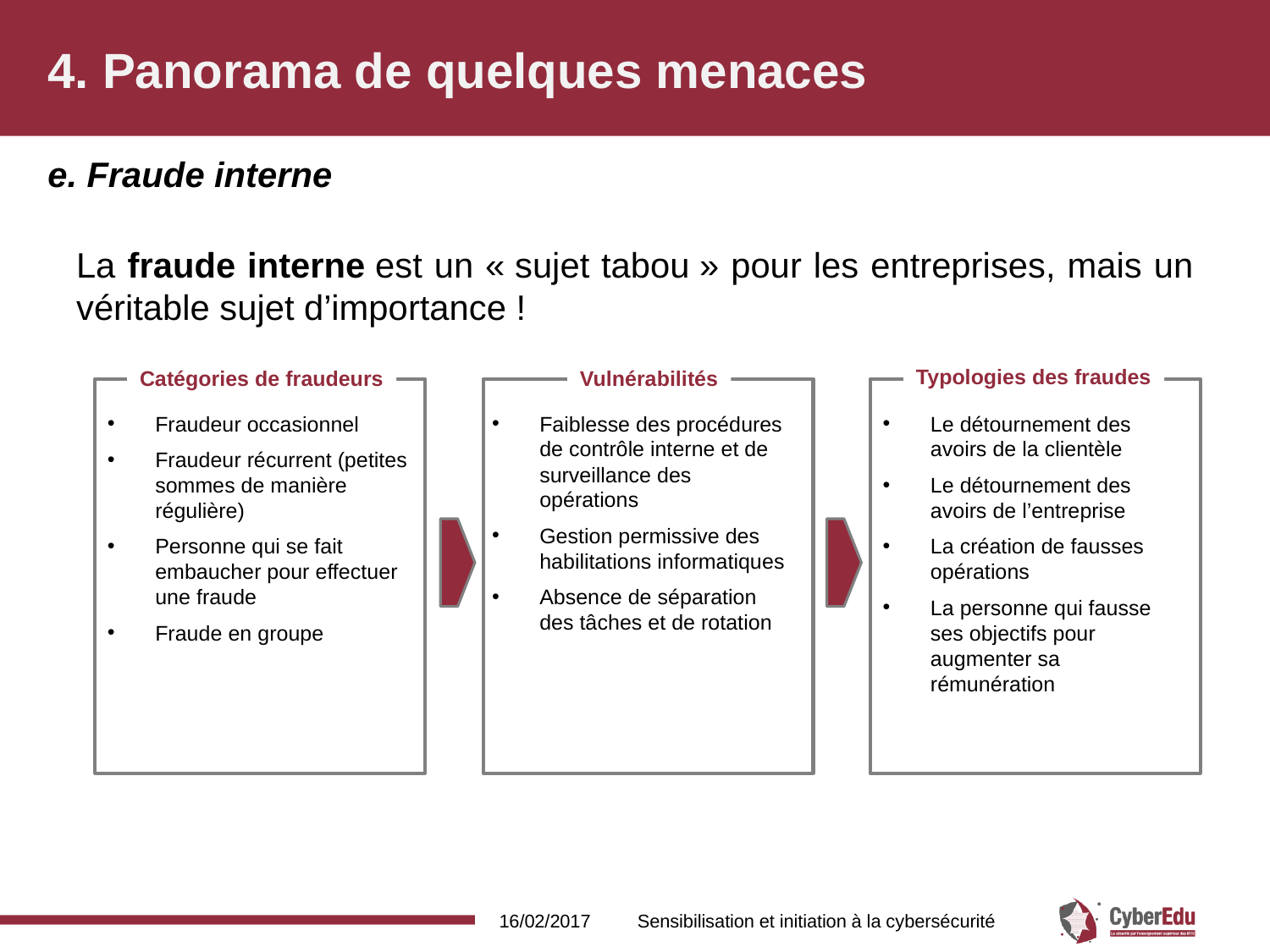

# 4. Panorama de quelques menaces
e. Fraude interne
La fraude interne est un « sujet tabou » pour les entreprises, mais un véritable sujet d’importance !
Typologies des fraudes
Catégories de fraudeurs
Vulnérabilités

Fraudeur occasionnel
Fraudeur récurrent (petites sommes de manière régulière)
Personne qui se fait embaucher pour effectuer une fraude
Fraude en groupe
Faiblesse des procédures de contrôle interne et de surveillance des opérations
Gestion permissive des habilitations informatiques
Absence de séparation des tâches et de rotation
Le détournement des avoirs de la clientèle
Le détournement des avoirs de l’entreprise
La création de fausses opérations
La personne qui fausse ses objectifs pour augmenter sa rémunération

16/02/2017
Sensibilisation et initiation à la cybersécurité